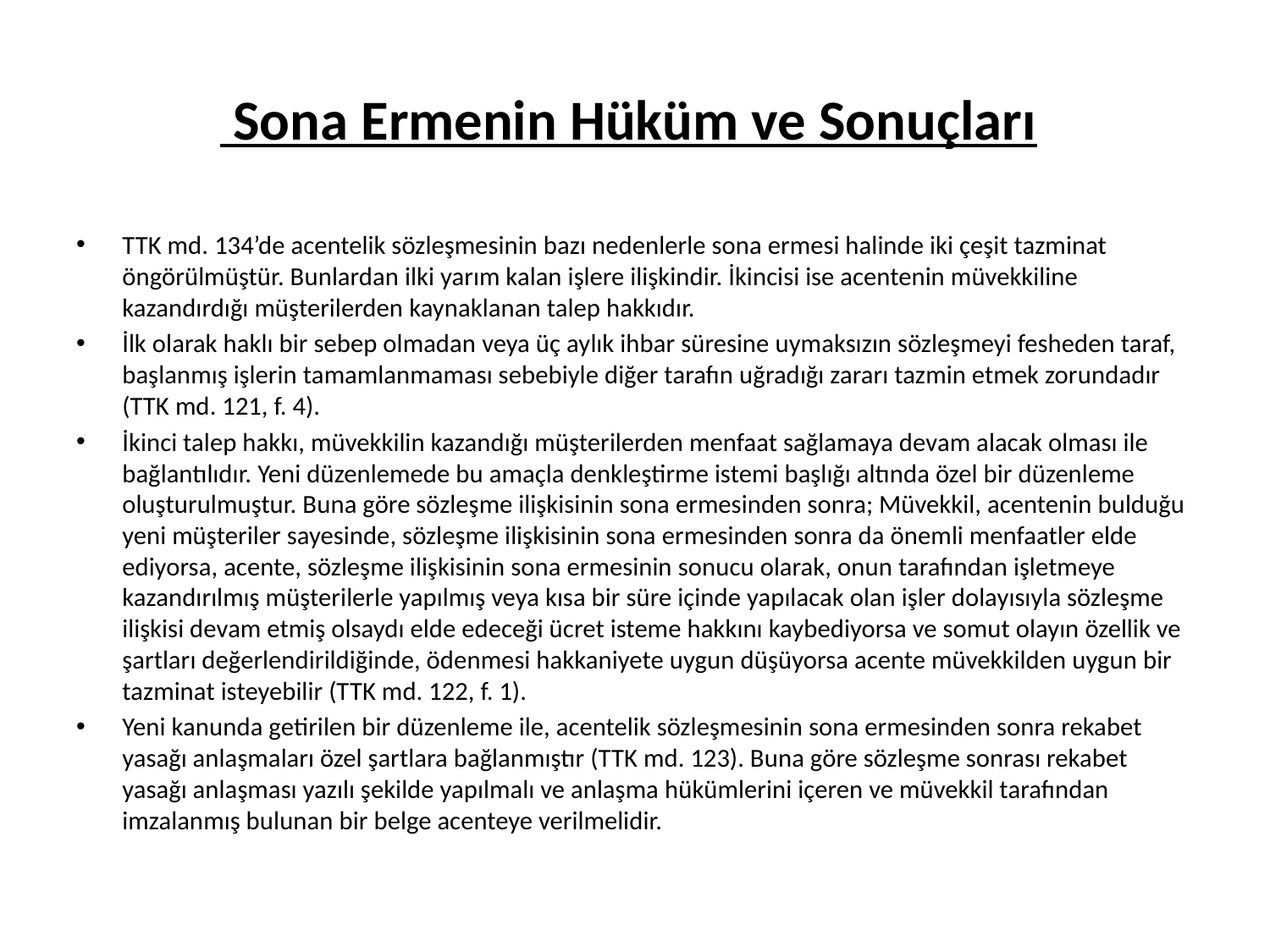

# Sona Ermenin Hüküm ve Sonuçları
TTK md. 134’de acentelik sözleşmesinin bazı nedenlerle sona ermesi halinde iki çeşit tazminat öngörülmüştür. Bunlardan ilki yarım kalan işlere ilişkindir. İkincisi ise acentenin müvekkiline kazandırdığı müşterilerden kaynaklanan talep hakkıdır.
İlk olarak haklı bir sebep olmadan veya üç aylık ihbar süresine uymaksızın sözleşmeyi fesheden taraf, başlanmış işlerin tamamlanmaması sebebiyle diğer tarafın uğradığı zararı tazmin etmek zorundadır (TTK md. 121, f. 4).
İkinci talep hakkı, müvekkilin kazandığı müşterilerden menfaat sağlamaya devam alacak olması ile bağlantılıdır. Yeni düzenlemede bu amaçla denkleştirme istemi başlığı altında özel bir düzenleme oluşturulmuştur. Buna göre sözleşme ilişkisinin sona ermesinden sonra; Müvekkil, acentenin bulduğu yeni müşteriler sayesinde, sözleşme ilişkisinin sona ermesinden sonra da önemli menfaatler elde ediyorsa, acente, sözleşme ilişkisinin sona ermesinin sonucu olarak, onun tarafından işletmeye kazandırılmış müşterilerle yapılmış veya kısa bir süre içinde yapılacak olan işler dolayısıyla sözleşme ilişkisi devam etmiş olsaydı elde edeceği ücret isteme hakkını kaybediyorsa ve somut olayın özellik ve şartları değerlendirildiğinde, ödenmesi hakkaniyete uygun düşüyorsa acente müvekkilden uygun bir tazminat isteyebilir (TTK md. 122, f. 1).
Yeni kanunda getirilen bir düzenleme ile, acentelik sözleşmesinin sona ermesinden sonra rekabet yasağı anlaşmaları özel şartlara bağlanmıştır (TTK md. 123). Buna göre sözleşme sonrası rekabet yasağı anlaşması yazılı şekilde yapılmalı ve anlaşma hükümlerini içeren ve müvekkil tarafından imzalanmış bulunan bir belge acenteye verilmelidir.